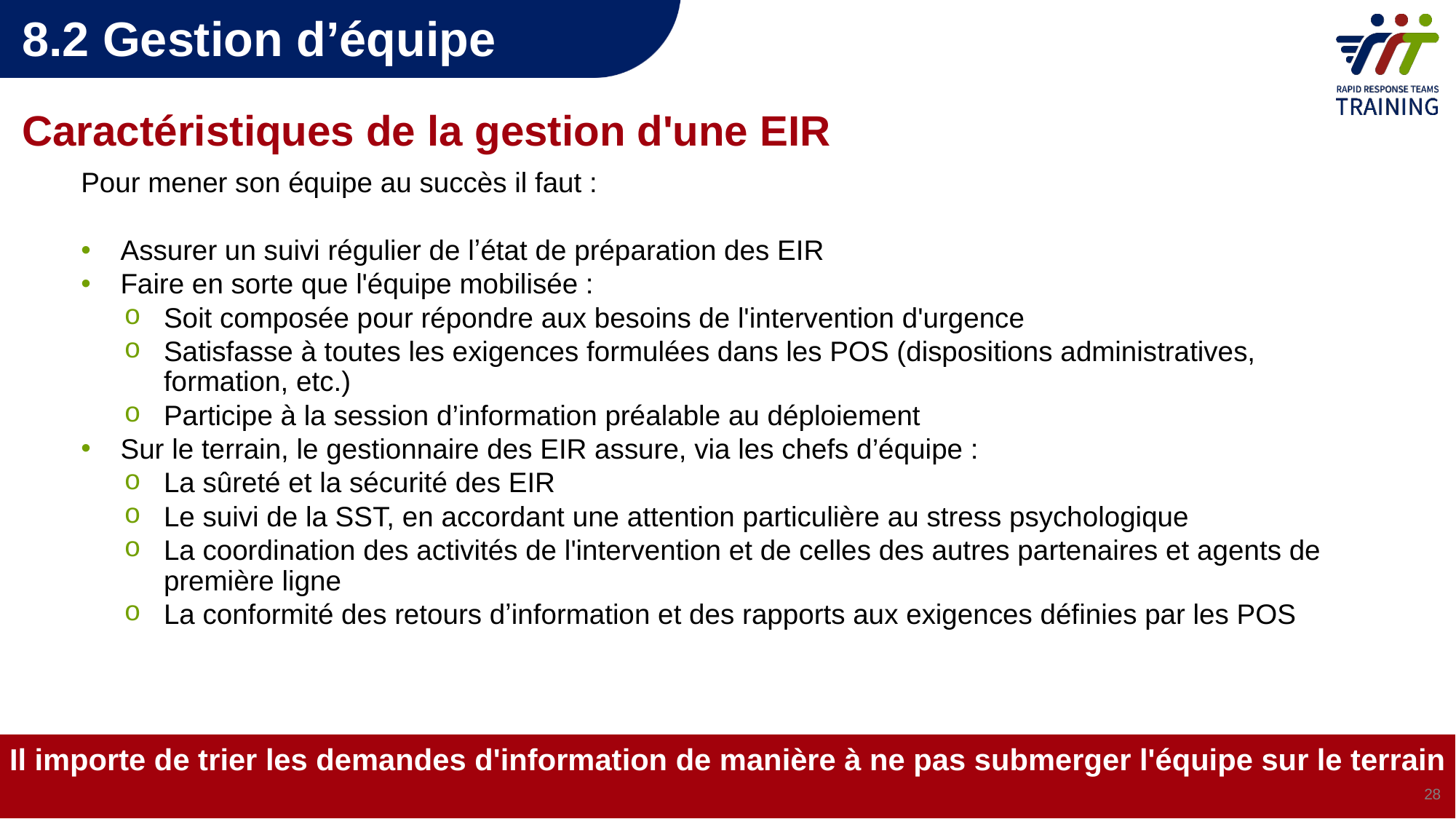

8.2 Gestion d’équipe

Caractéristiques de la gestion d'une EIR
Pour mener son équipe au succès il faut :

Assurer un suivi régulier de lʼétat de préparation des EIR
Faire en sorte que l'équipe mobilisée :
Soit composée pour répondre aux besoins de l'intervention d'urgence
Satisfasse à toutes les exigences formulées dans les POS (dispositions administratives, formation, etc.)
Participe à la session d’information préalable au déploiement
Sur le terrain, le gestionnaire des EIR assure, via les chefs d’équipe :
La sûreté et la sécurité des EIR
Le suivi de la SST, en accordant une attention particulière au stress psychologique
La coordination des activités de l'intervention et de celles des autres partenaires et agents de première ligne
La conformité des retours dʼinformation et des rapports aux exigences définies par les POS

Il importe de trier les demandes d'information de manière à ne pas submerger l'équipe sur le terrain

28